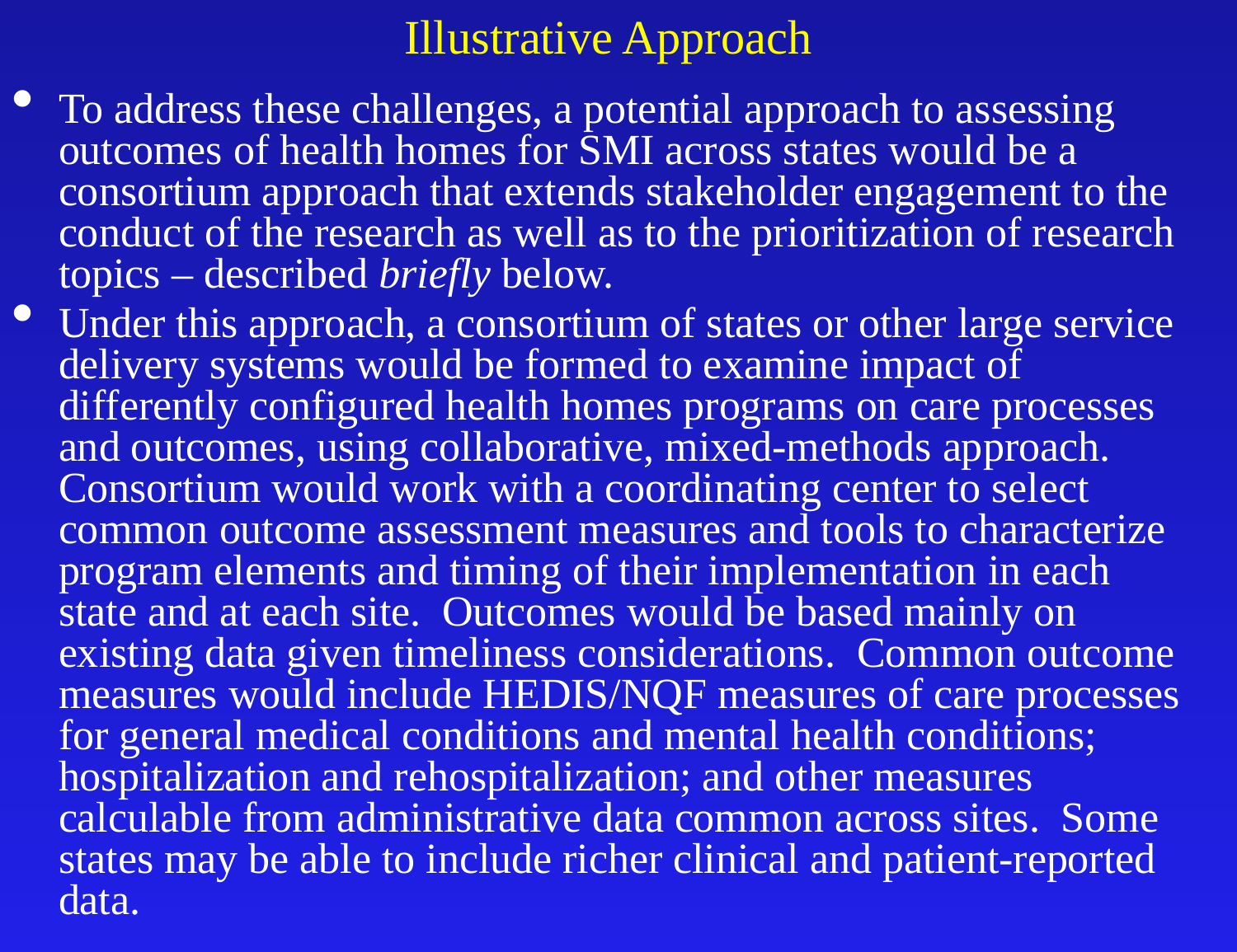

# Illustrative Approach
To address these challenges, a potential approach to assessing outcomes of health homes for SMI across states would be a consortium approach that extends stakeholder engagement to the conduct of the research as well as to the prioritization of research topics – described briefly below.
Under this approach, a consortium of states or other large service delivery systems would be formed to examine impact of differently configured health homes programs on care processes and outcomes, using collaborative, mixed-methods approach.  Consortium would work with a coordinating center to select common outcome assessment measures and tools to characterize program elements and timing of their implementation in each state and at each site.  Outcomes would be based mainly on existing data given timeliness considerations.  Common outcome measures would include HEDIS/NQF measures of care processes for general medical conditions and mental health conditions; hospitalization and rehospitalization; and other measures calculable from administrative data common across sites.  Some states may be able to include richer clinical and patient-reported data.